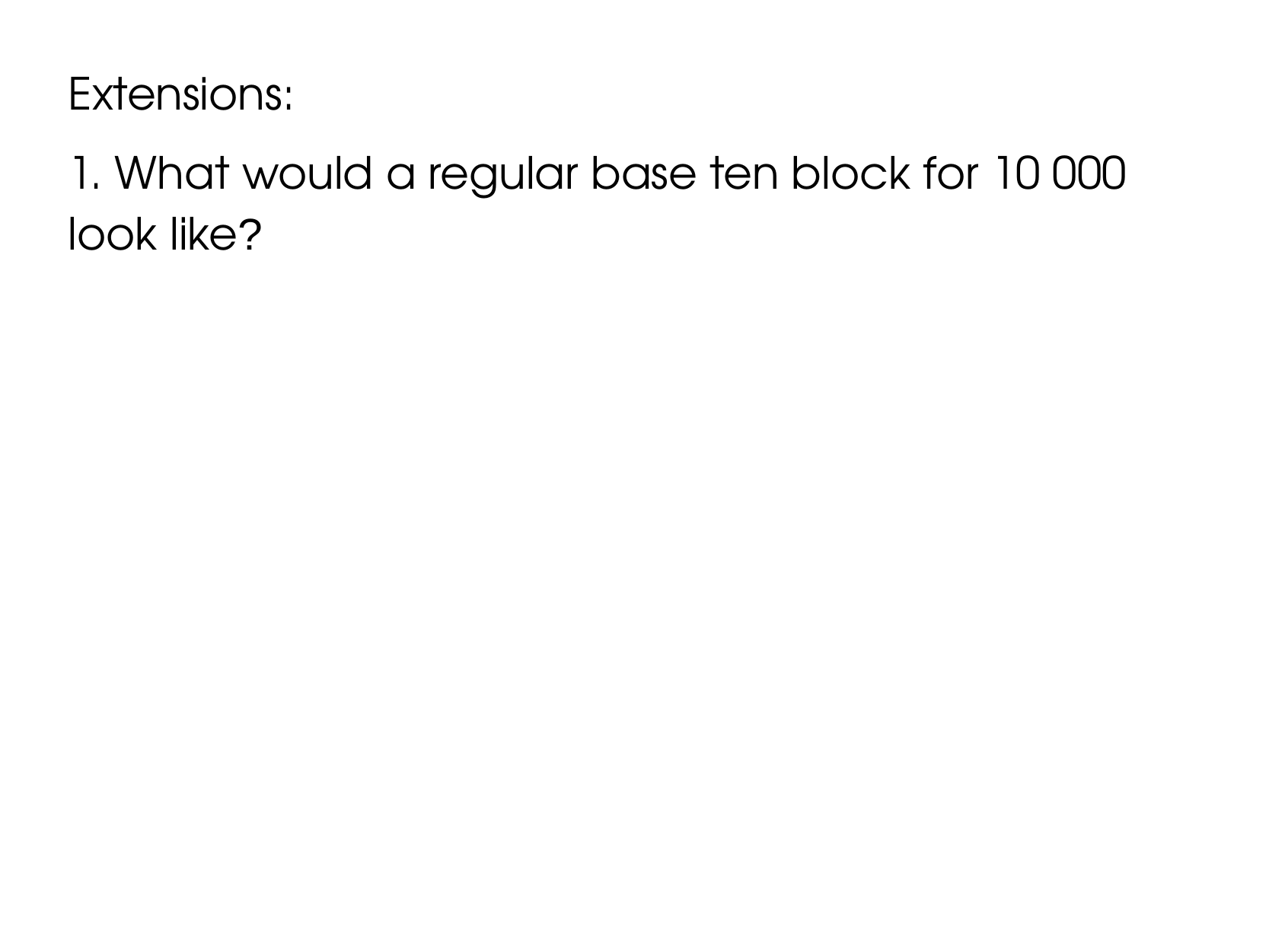

Extensions:
1. What would a regular base ten block for 10 000 look like?